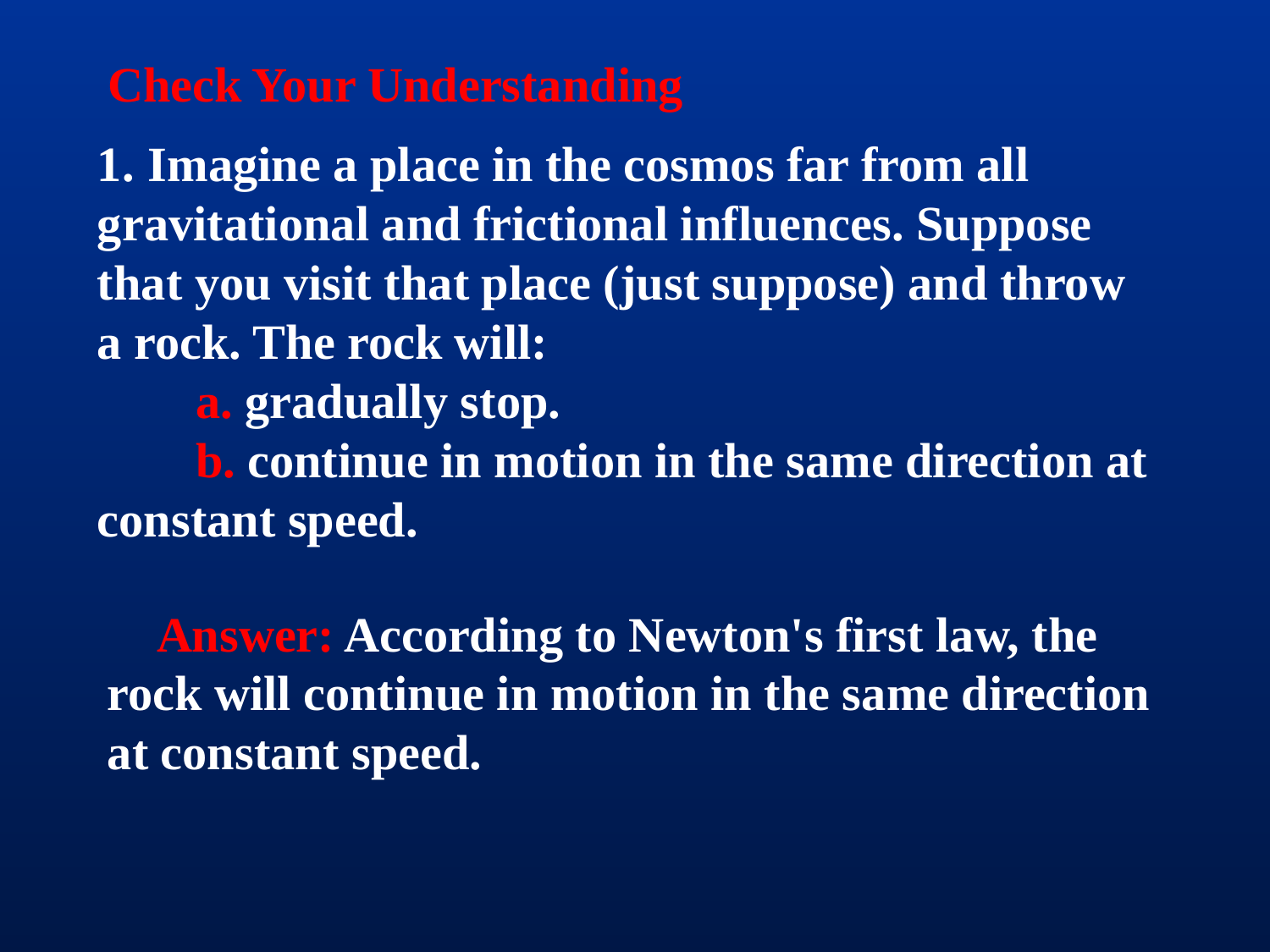

Check Your Understanding
1. Imagine a place in the cosmos far from all gravitational and frictional influences. Suppose that you visit that place (just suppose) and throw a rock. The rock will:
        a. gradually stop.
        b. continue in motion in the same direction at constant speed.
    Answer: According to Newton's first law, the rock will continue in motion in the same direction at constant speed.